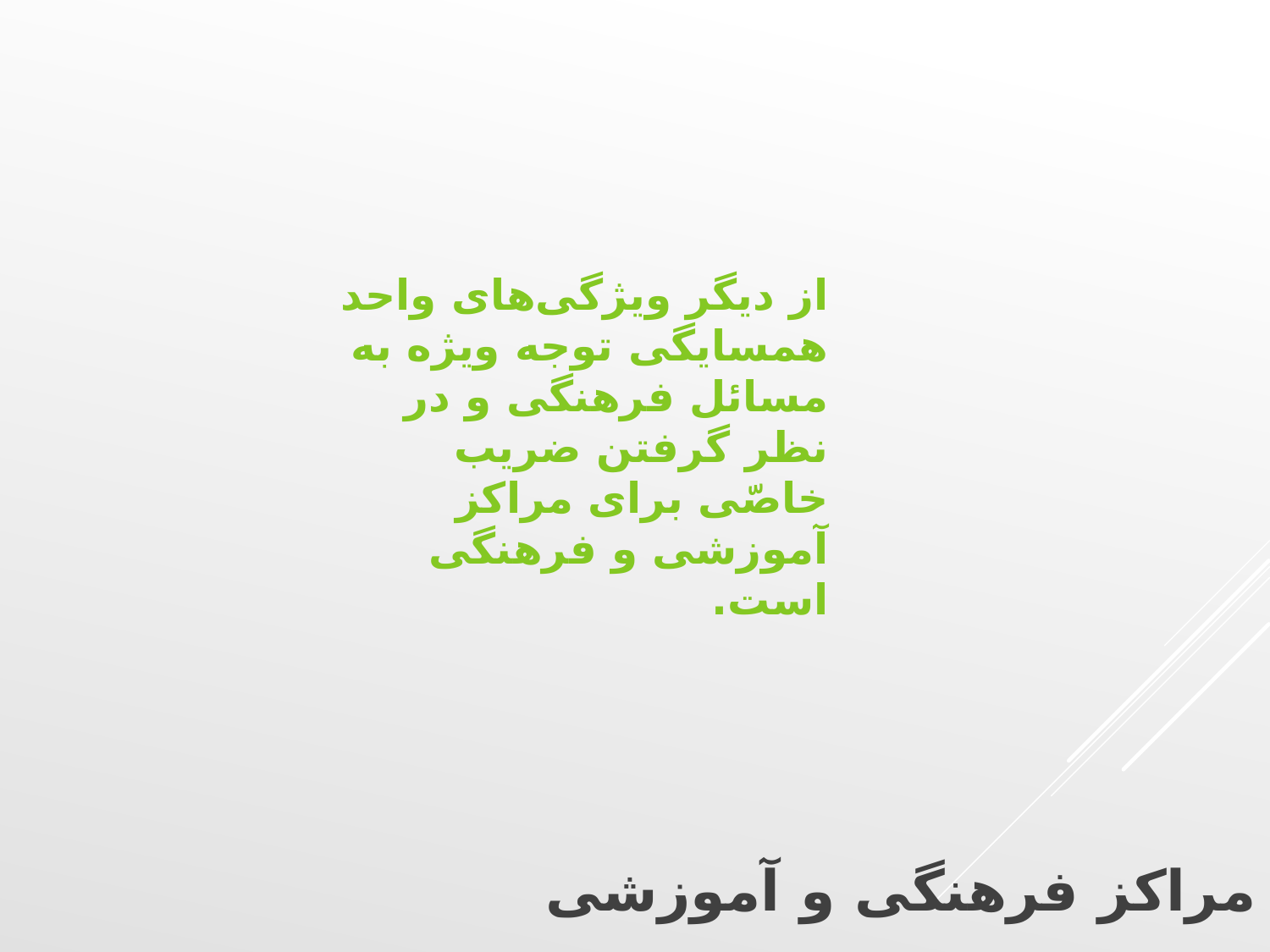

از دیگر ویژگی‌های واحد همسایگی توجه ویژه به مسائل فرهنگی و در نظر گرفتن ضریب خاصّی برای مراکز آموزشی و فرهنگی است.
# مراکز فرهنگی و آموزشی